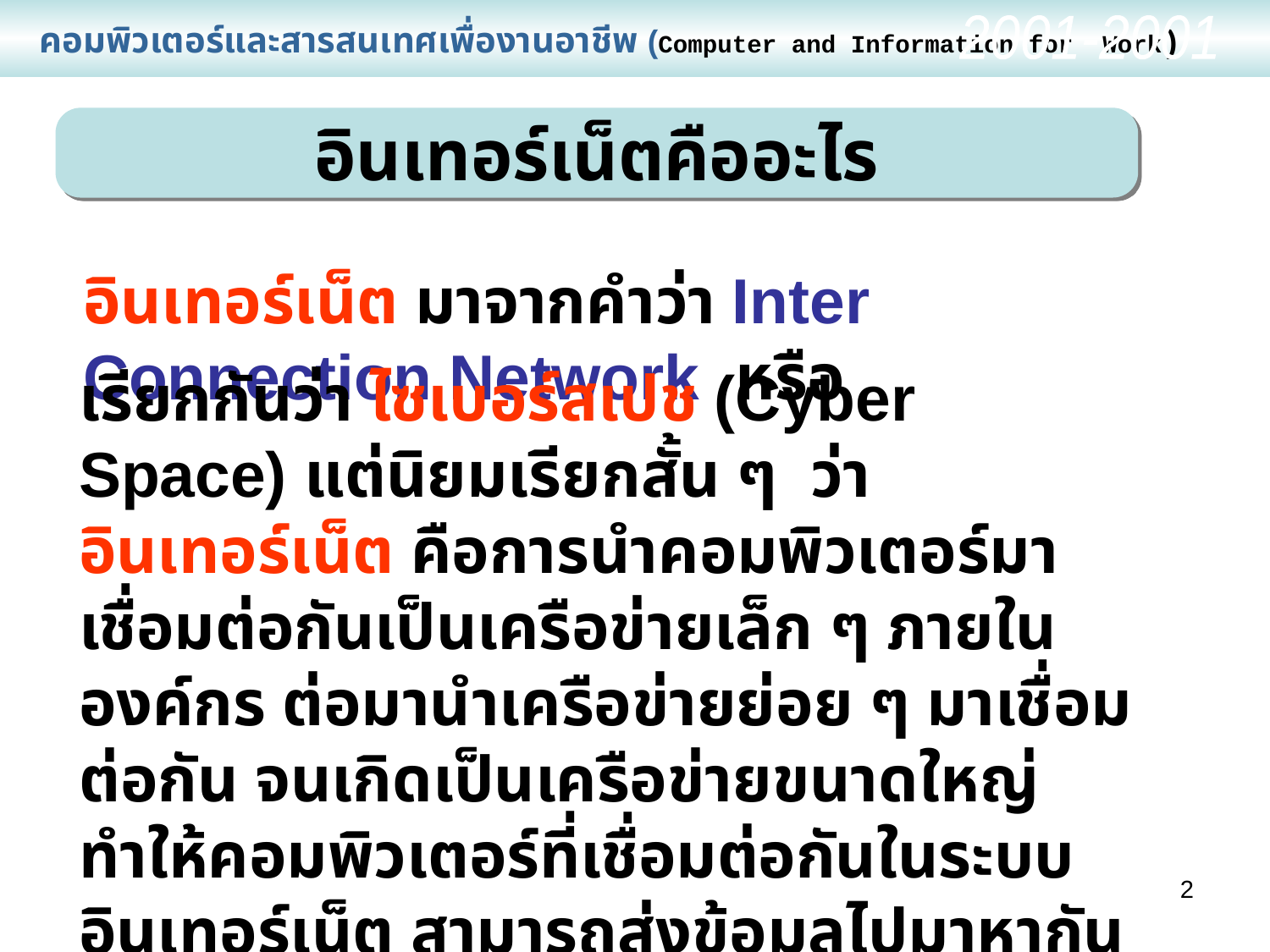

คอมพิวเตอร์และสารสนเทศเพื่องานอาชีพ (Computer and Information for  Work)
2001-2001
อินเทอร์เน็ตคืออะไร
อินเทอร์เน็ต มาจากคำว่า Inter Connection Network  หรือ
เรียกกันว่า ไซเบอร์สเปช (Cyber Space) แต่นิยมเรียกสั้น ๆ  ว่า อินเทอร์เน็ต คือการนำคอมพิวเตอร์มาเชื่อมต่อกันเป็นเครือข่ายเล็ก ๆ ภายในองค์กร ต่อมานำเครือข่ายย่อย ๆ มาเชื่อมต่อกัน จนเกิดเป็นเครือข่ายขนาดใหญ่ ทำให้คอมพิวเตอร์ที่เชื่อมต่อกันในระบบอินเทอร์เน็ต สามารถส่งข้อมูลไปมาหากันได้รวดเร็ว
2